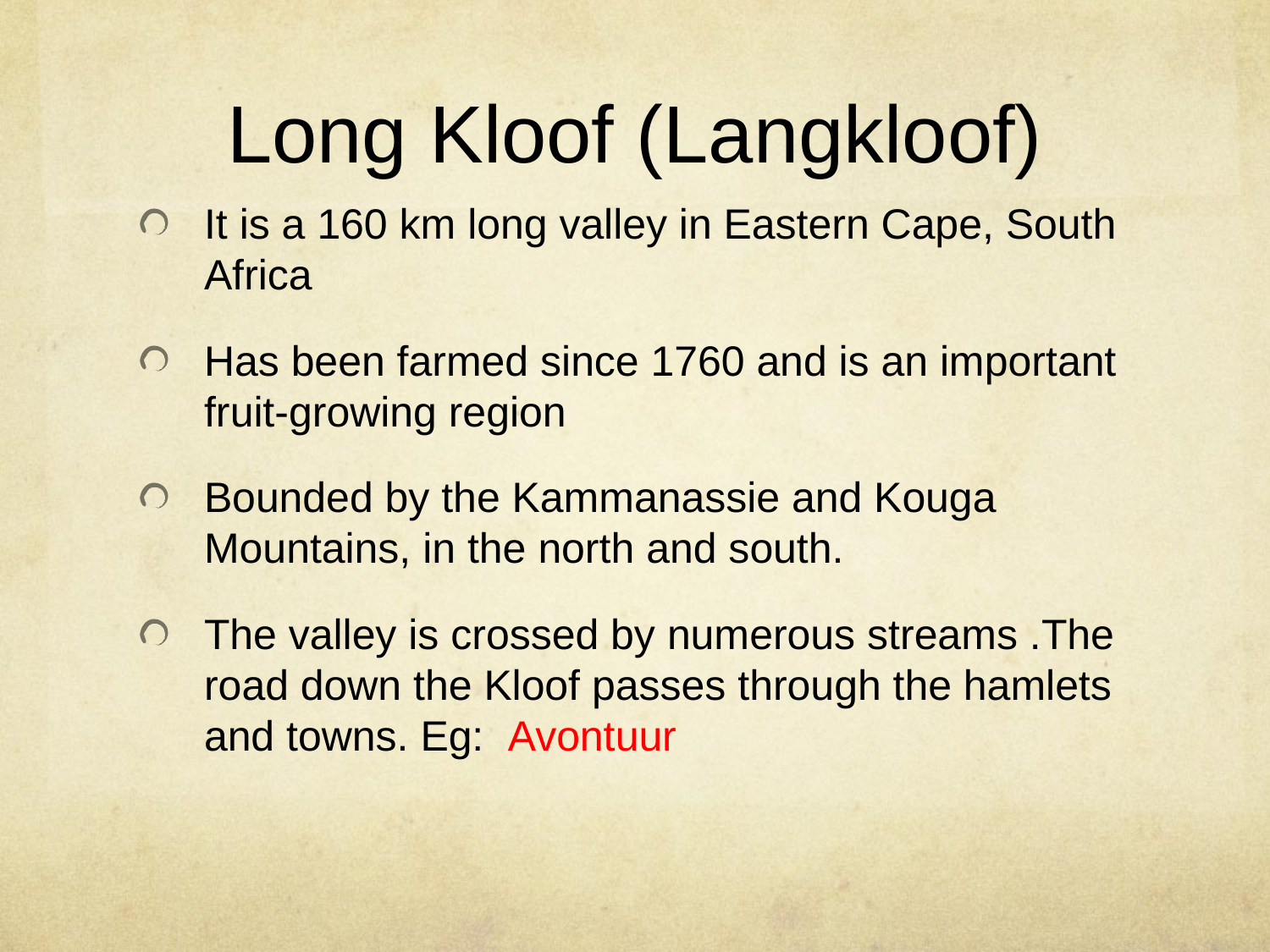

# Long Kloof (Langkloof)
It is a 160 km long valley in Eastern Cape, South Africa
Has been farmed since 1760 and is an important fruit-growing region
Bounded by the Kammanassie and Kouga Mountains, in the north and south.
The valley is crossed by numerous streams .The road down the Kloof passes through the hamlets and towns. Eg:  Avontuur